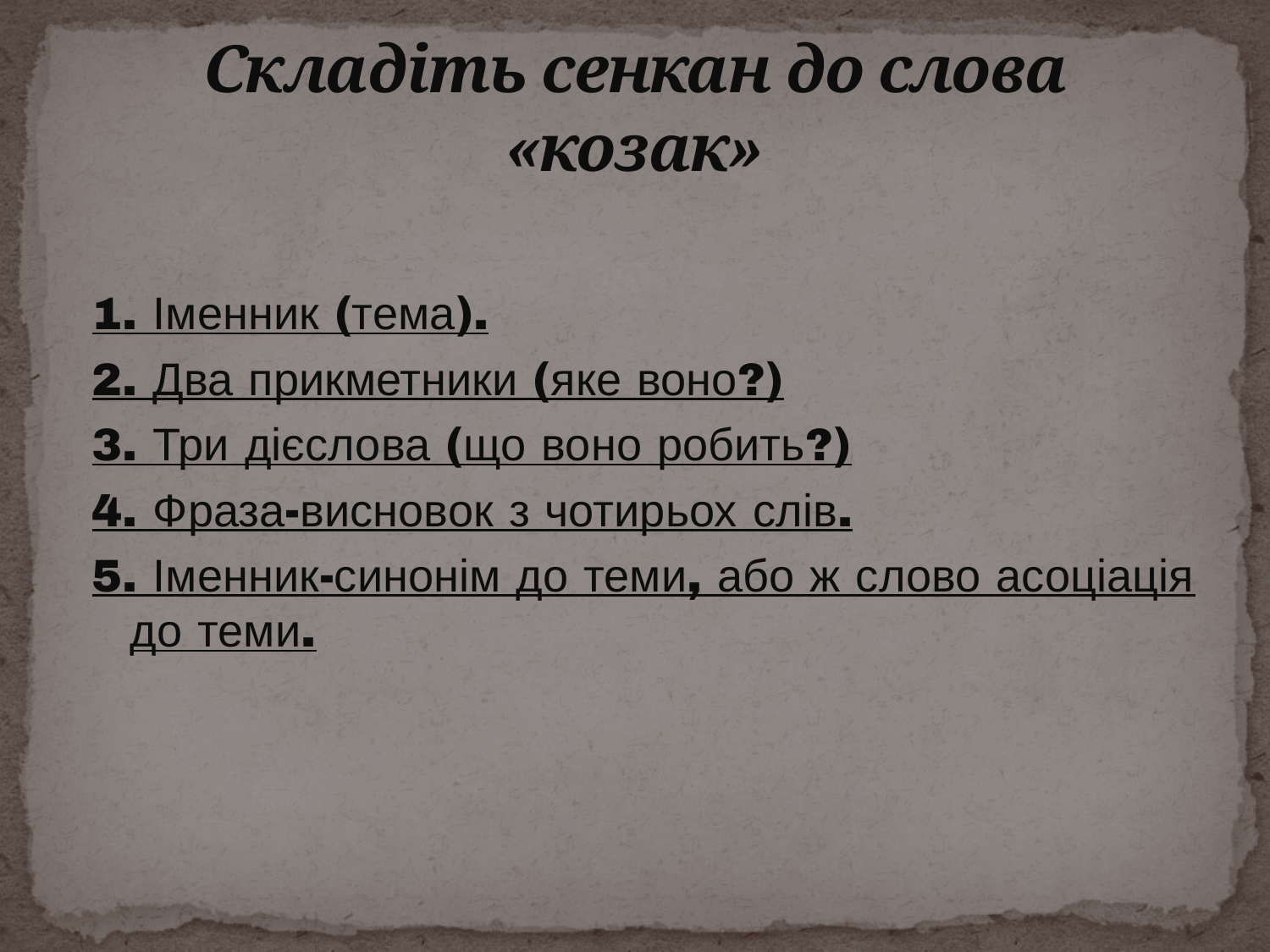

# Складіть сенкан до слова «козак»
1. Іменник (тема).
2. Два прикметники (яке воно?)
3. Три дієслова (що воно робить?)
4. Фраза-висновок з чотирьох слів.
5. Іменник-синонім до теми, або ж слово асоціація до теми.